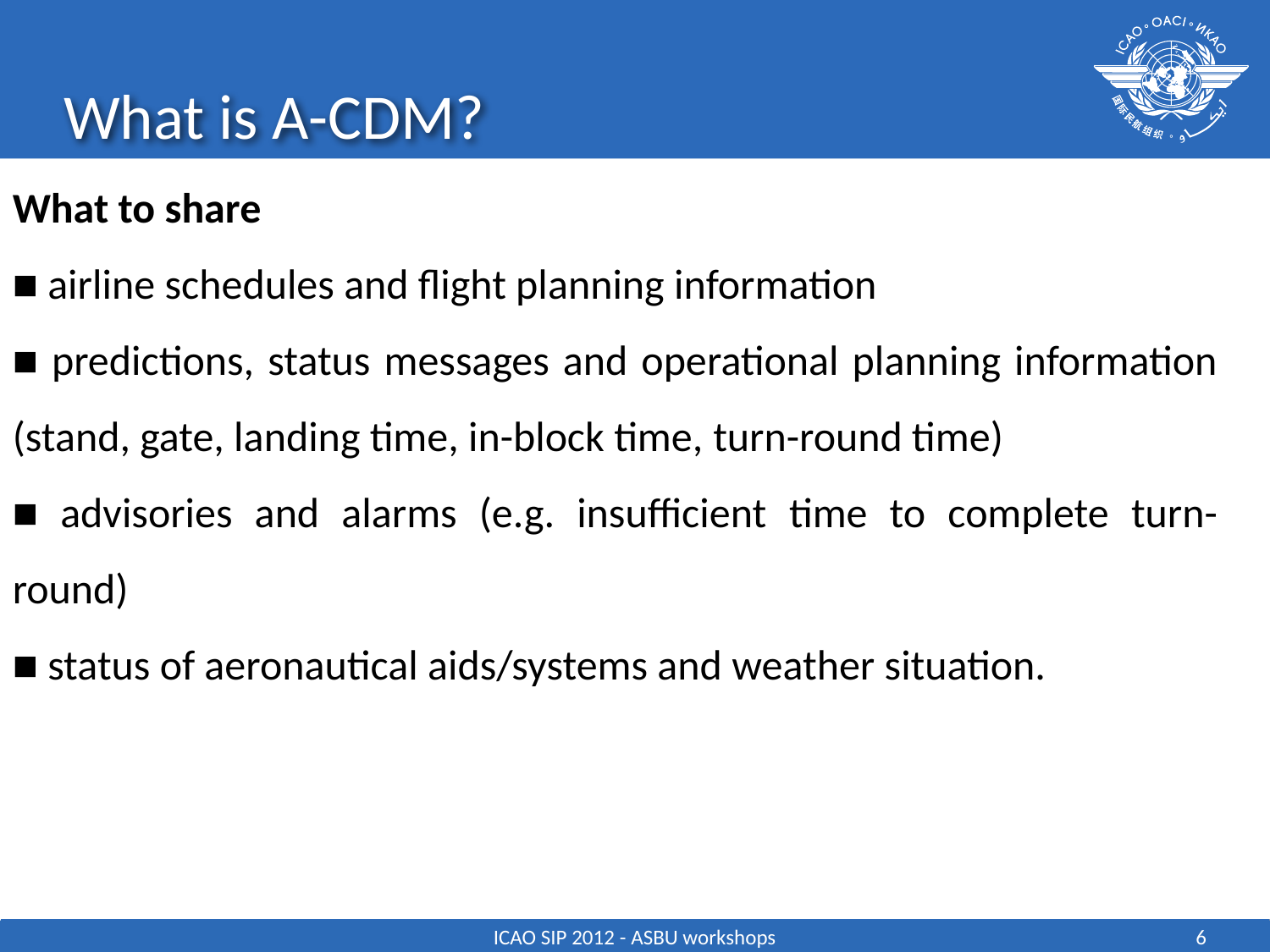

# What is A-CDM?

What to share
■ airline schedules and flight planning information
■ predictions, status messages and operational planning information (stand, gate, landing time, in-block time, turn-round time)
■ advisories and alarms (e.g. insufficient time to complete turn-round)
■ status of aeronautical aids/systems and weather situation.
ICAO SIP 2012 - ASBU workshops
6